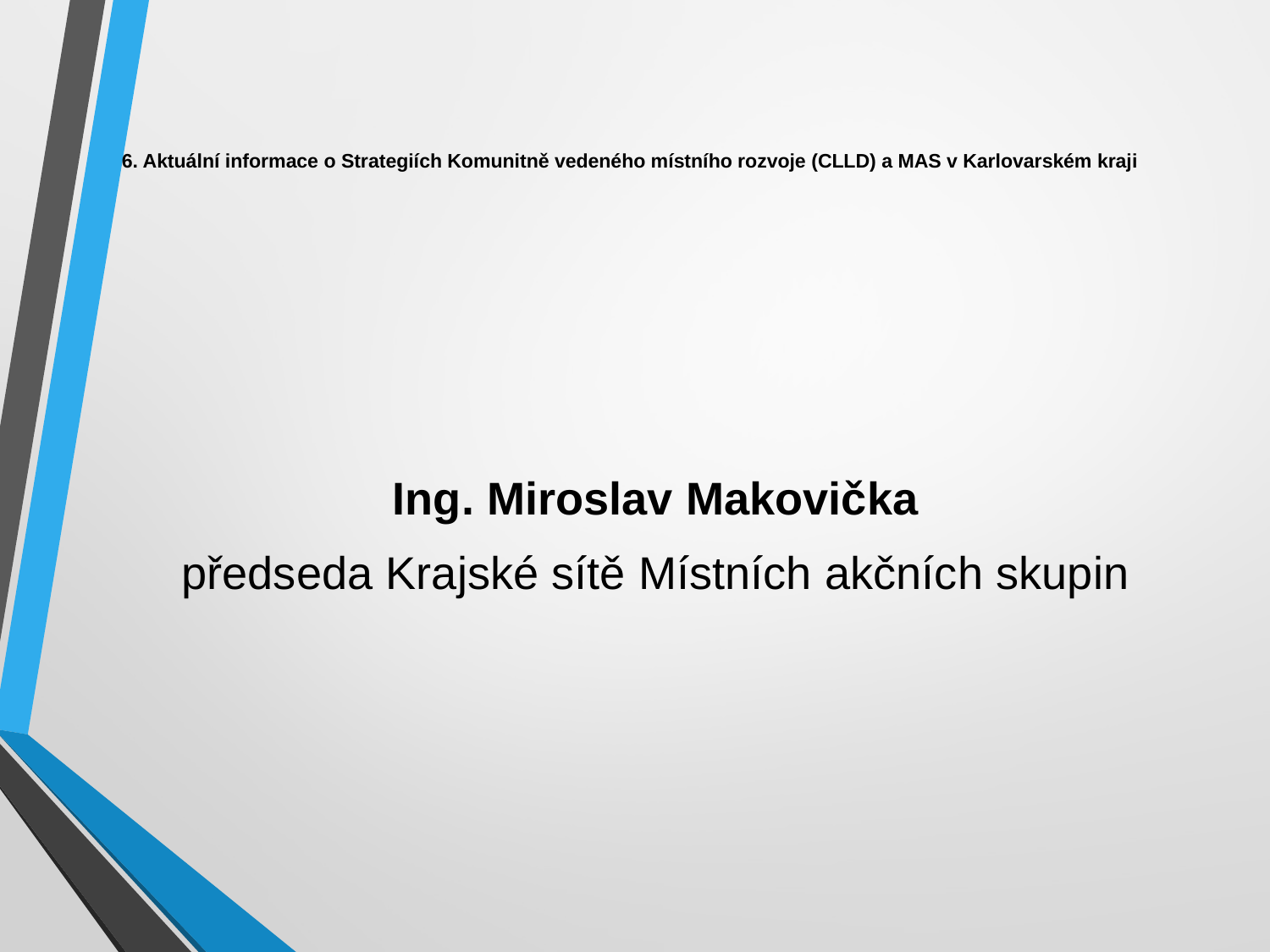

# 6. Aktuální informace o Strategiích Komunitně vedeného místního rozvoje (CLLD) a MAS v Karlovarském kraji
Ing. Miroslav Makovička
předseda Krajské sítě Místních akčních skupin